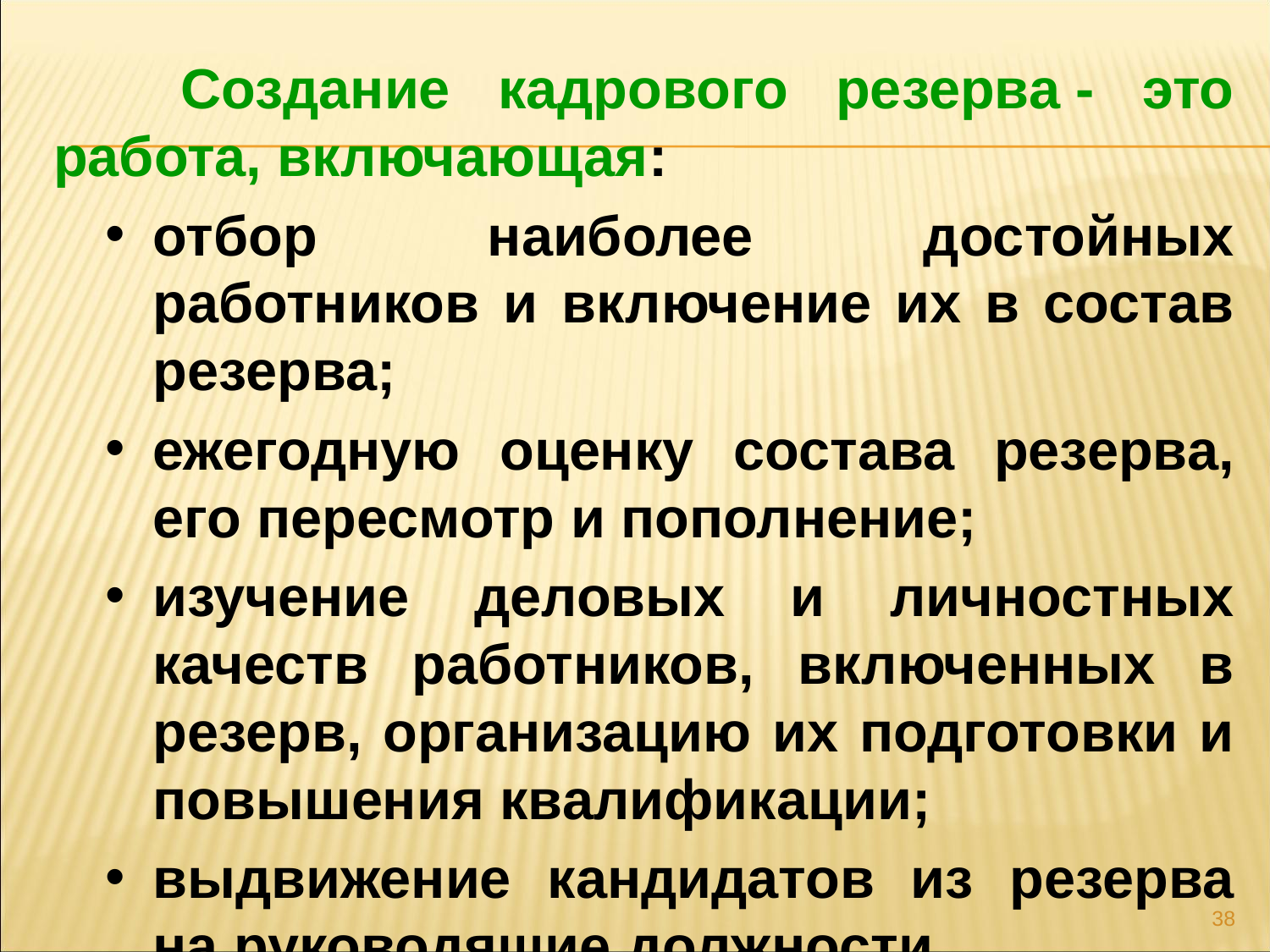

Создание кадрового резерва - это работа, включающая:
отбор наиболее достойных работников и включение их в состав резерва;
ежегодную оценку состава резерва, его пересмотр и пополнение;
изучение деловых и личностных качеств работников, включенных в резерв, организацию их подготовки и повышения квалификации;
выдвижение кандидатов из резерва на руководящие должности.
38